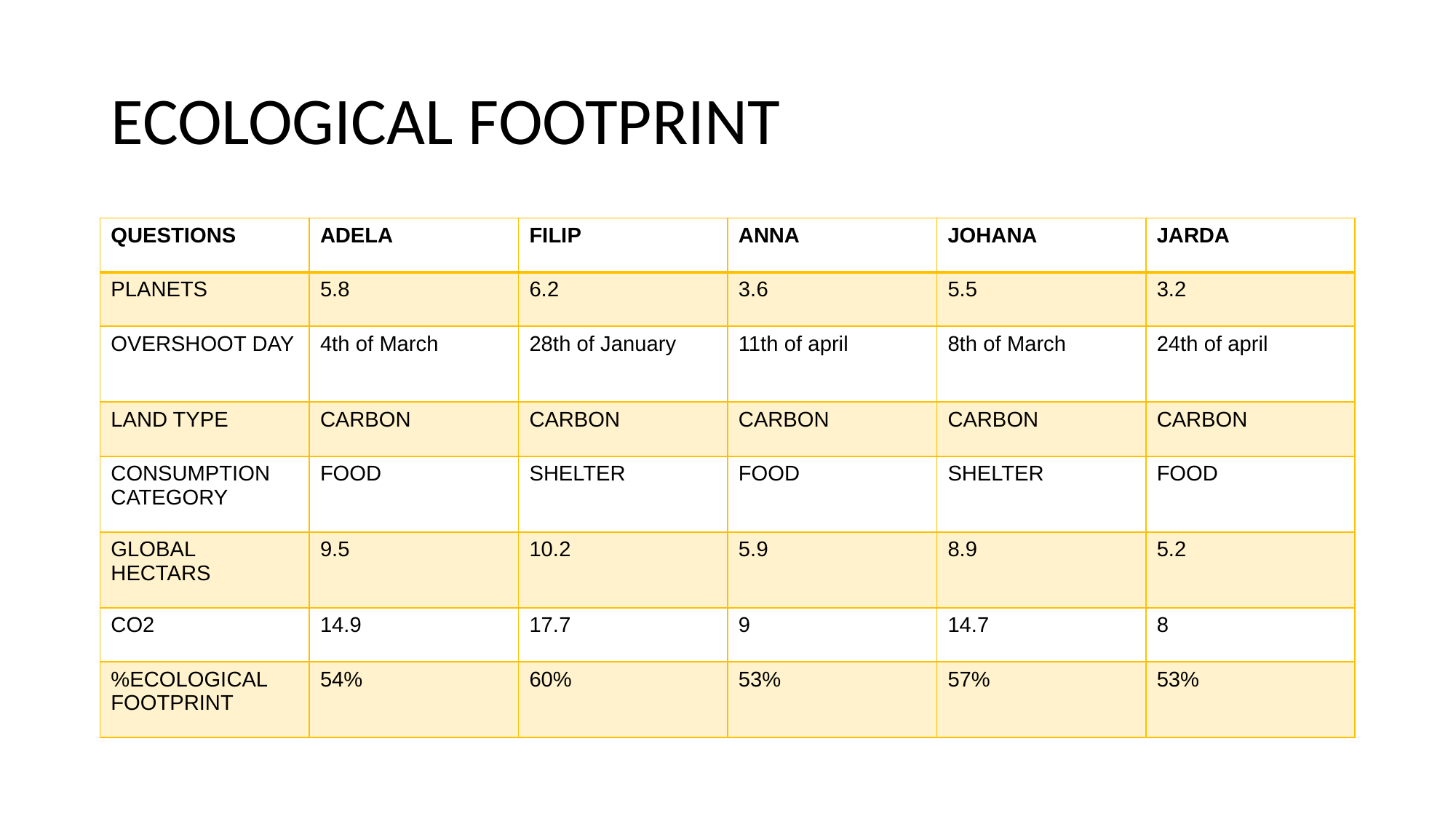

# ECOLOGICAL FOOTPRINT
| QUESTIONS | ADELA | FILIP | ANNA | JOHANA | JARDA |
| --- | --- | --- | --- | --- | --- |
| PLANETS | 5.8 | 6.2 | 3.6 | 5.5 | 3.2 |
| OVERSHOOT DAY | 4th of March | 28th of January | 11th of april | 8th of March | 24th of april |
| LAND TYPE | CARBON | CARBON | CARBON | CARBON | CARBON |
| CONSUMPTION CATEGORY | FOOD | SHELTER | FOOD | SHELTER | FOOD |
| GLOBAL HECTARS | 9.5 | 10.2 | 5.9 | 8.9 | 5.2 |
| CO2 | 14.9 | 17.7 | 9 | 14.7 | 8 |
| %ECOLOGICAL FOOTPRINT | 54% | 60% | 53% | 57% | 53% |